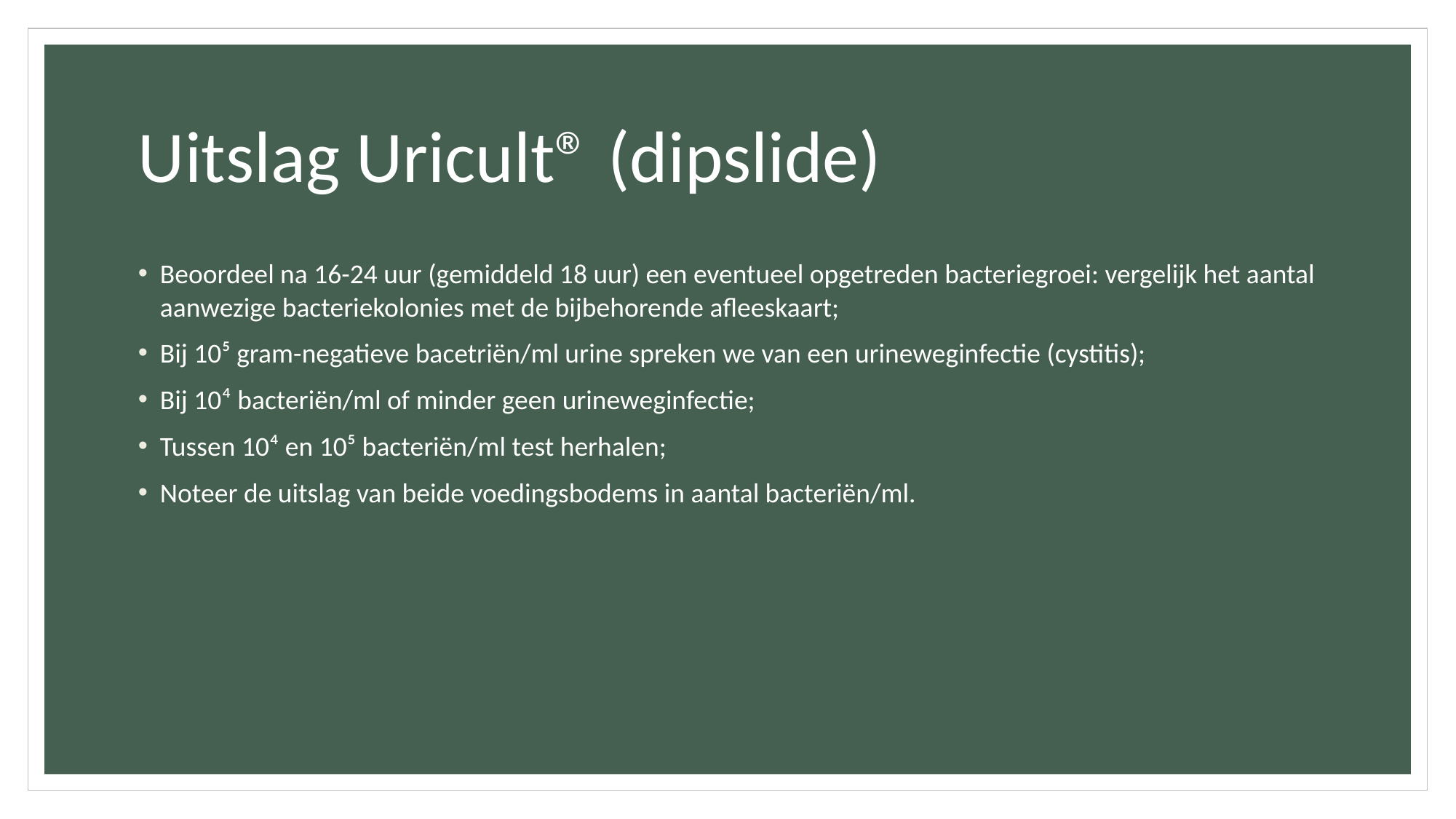

# Uitslag Uricult® (dipslide)
Beoordeel na 16-24 uur (gemiddeld 18 uur) een eventueel opgetreden bacteriegroei: vergelijk het aantal aanwezige bacteriekolonies met de bijbehorende afleeskaart;
Bij 10⁵ gram-negatieve bacetriën/ml urine spreken we van een urineweginfectie (cystitis);
Bij 10⁴ bacteriën/ml of minder geen urineweginfectie;
Tussen 10⁴ en 10⁵ bacteriën/ml test herhalen;
Noteer de uitslag van beide voedingsbodems in aantal bacteriën/ml.